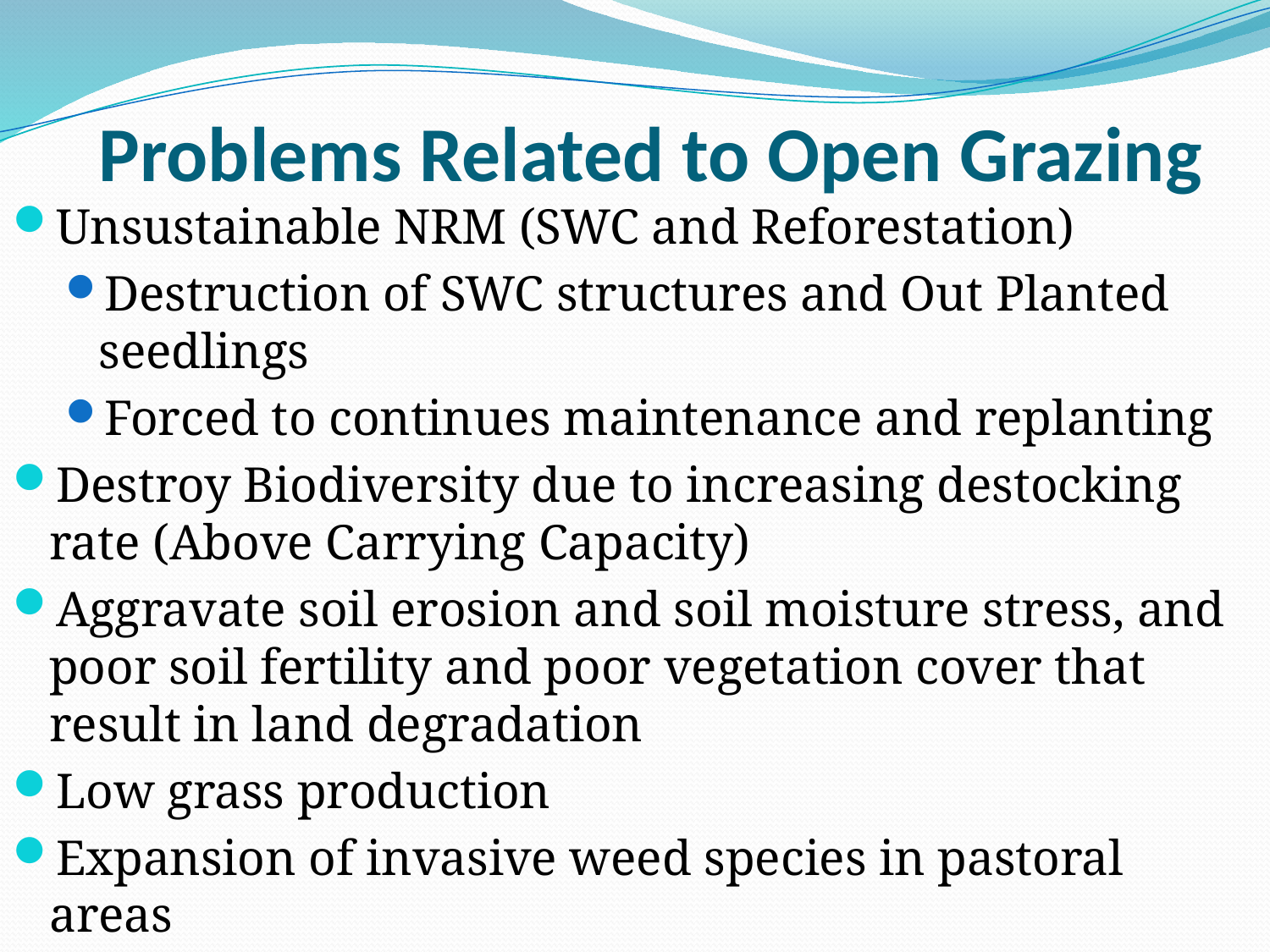

# Problems Related to Open Grazing
Unsustainable NRM (SWC and Reforestation)
Destruction of SWC structures and Out Planted seedlings
Forced to continues maintenance and replanting
Destroy Biodiversity due to increasing destocking rate (Above Carrying Capacity)
Aggravate soil erosion and soil moisture stress, and poor soil fertility and poor vegetation cover that result in land degradation
Low grass production
Expansion of invasive weed species in pastoral areas